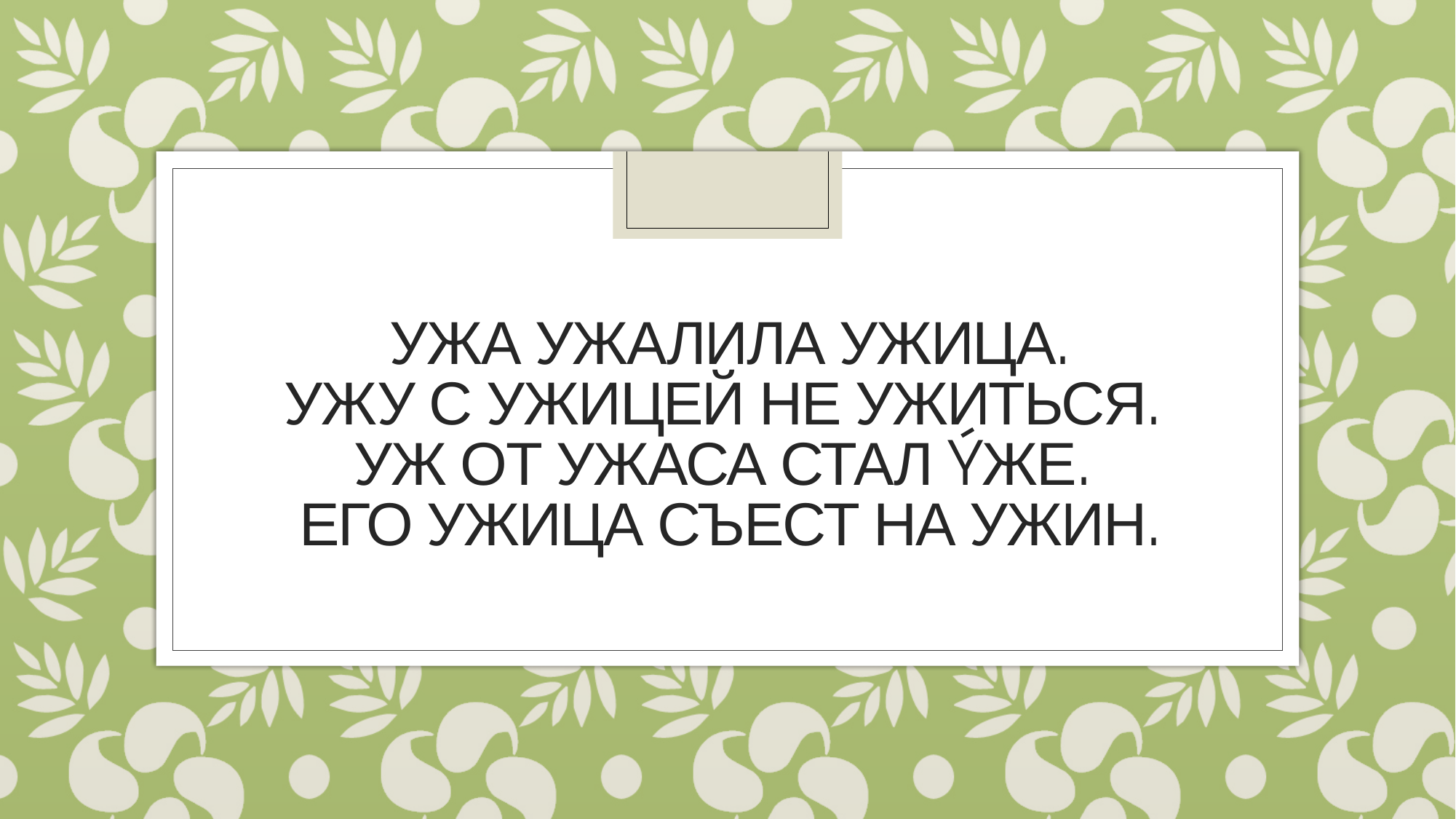

# Ужа ужалила ужица. Ужу с ужицей не ужиться.  Уж от ужаса стал ýже.  Его ужица съест на ужин.